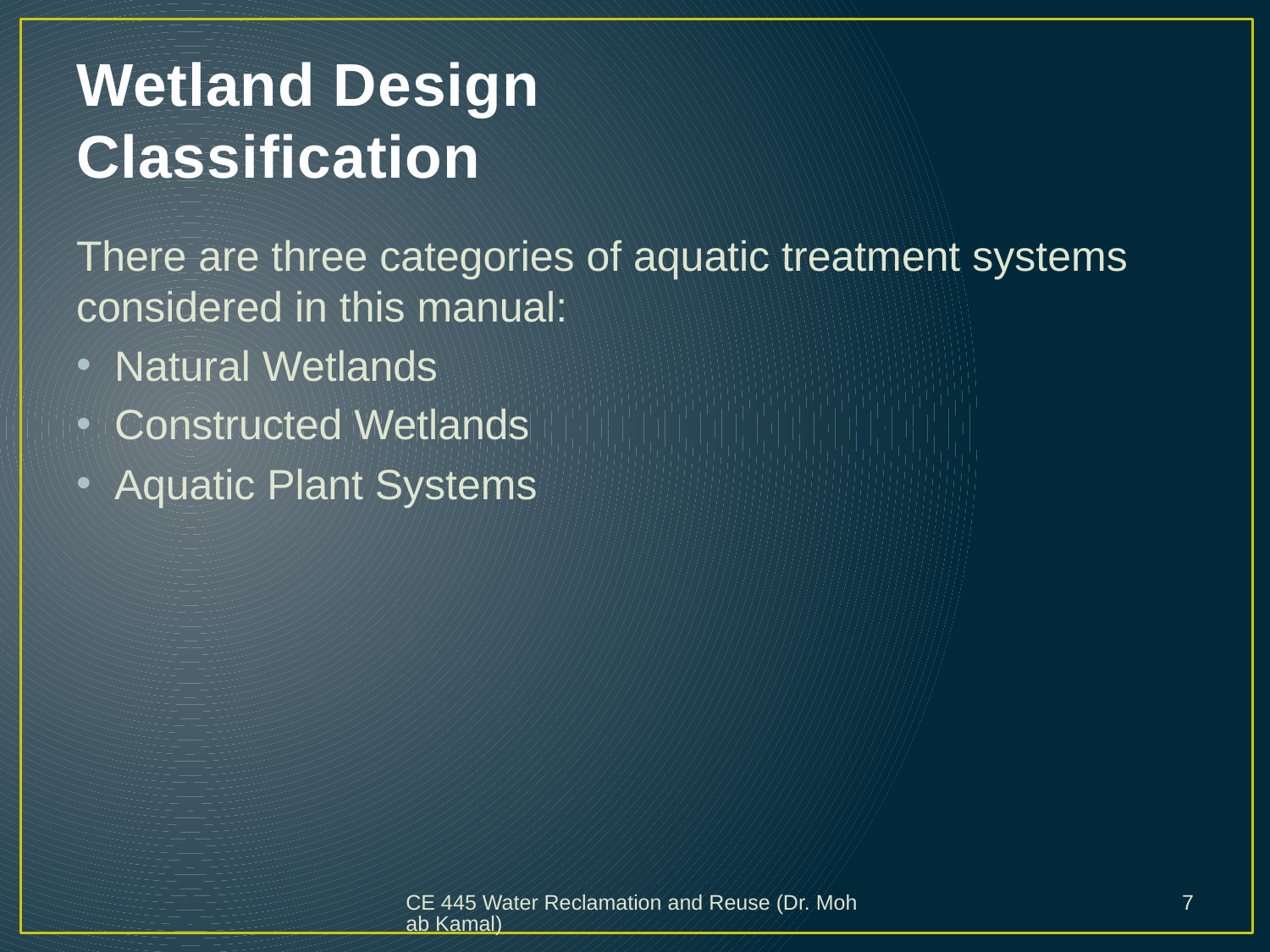

# Wetland Design Classification
There are three categories of aquatic treatment systems considered in this manual:
Natural Wetlands
Constructed Wetlands
Aquatic Plant Systems
CE 445 Water Reclamation and Reuse (Dr. Mohab Kamal)
7